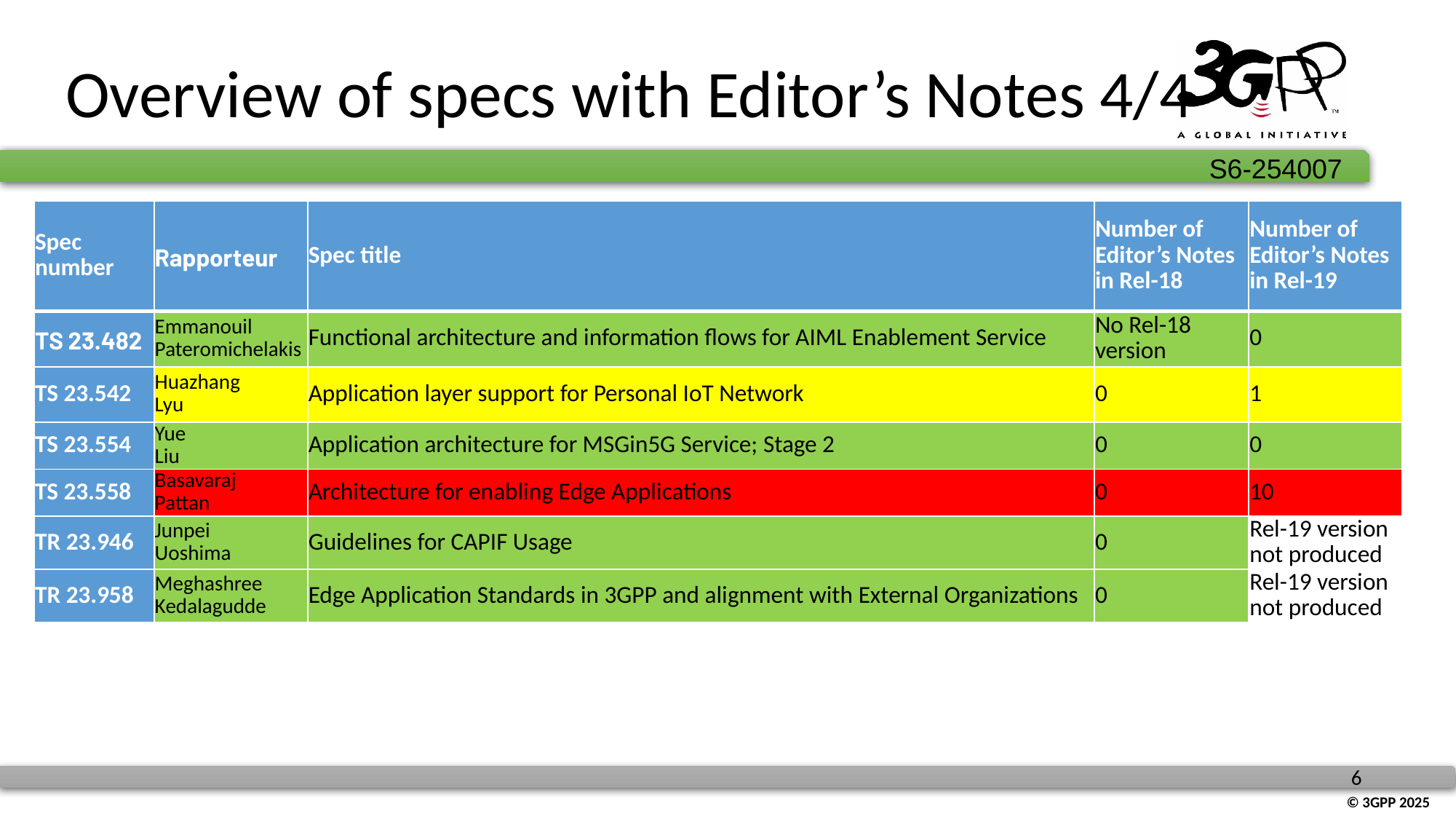

# Overview of specs with Editor’s Notes 4/4
| Spec number | Rapporteur | Spec title | Number of Editor’s Notes in Rel-18 | Number of Editor’s Notes in Rel-19 |
| --- | --- | --- | --- | --- |
| TS 23.482 | Emmanouil Pateromichelakis | Functional architecture and information flows for AIML Enablement Service | No Rel-18 version | 0 |
| TS 23.542 | Huazhang Lyu | Application layer support for Personal IoT Network | 0 | 1 |
| TS 23.554 | Yue Liu | Application architecture for MSGin5G Service; Stage 2 | 0 | 0 |
| TS 23.558 | Basavaraj Pattan | Architecture for enabling Edge Applications | 0 | 10 |
| TR 23.946 | Junpei Uoshima | Guidelines for CAPIF Usage | 0 | Rel-19 version not produced |
| TR 23.958 | Meghashree Kedalagudde | Edge Application Standards in 3GPP and alignment with External Organizations | 0 | Rel-19 version not produced |